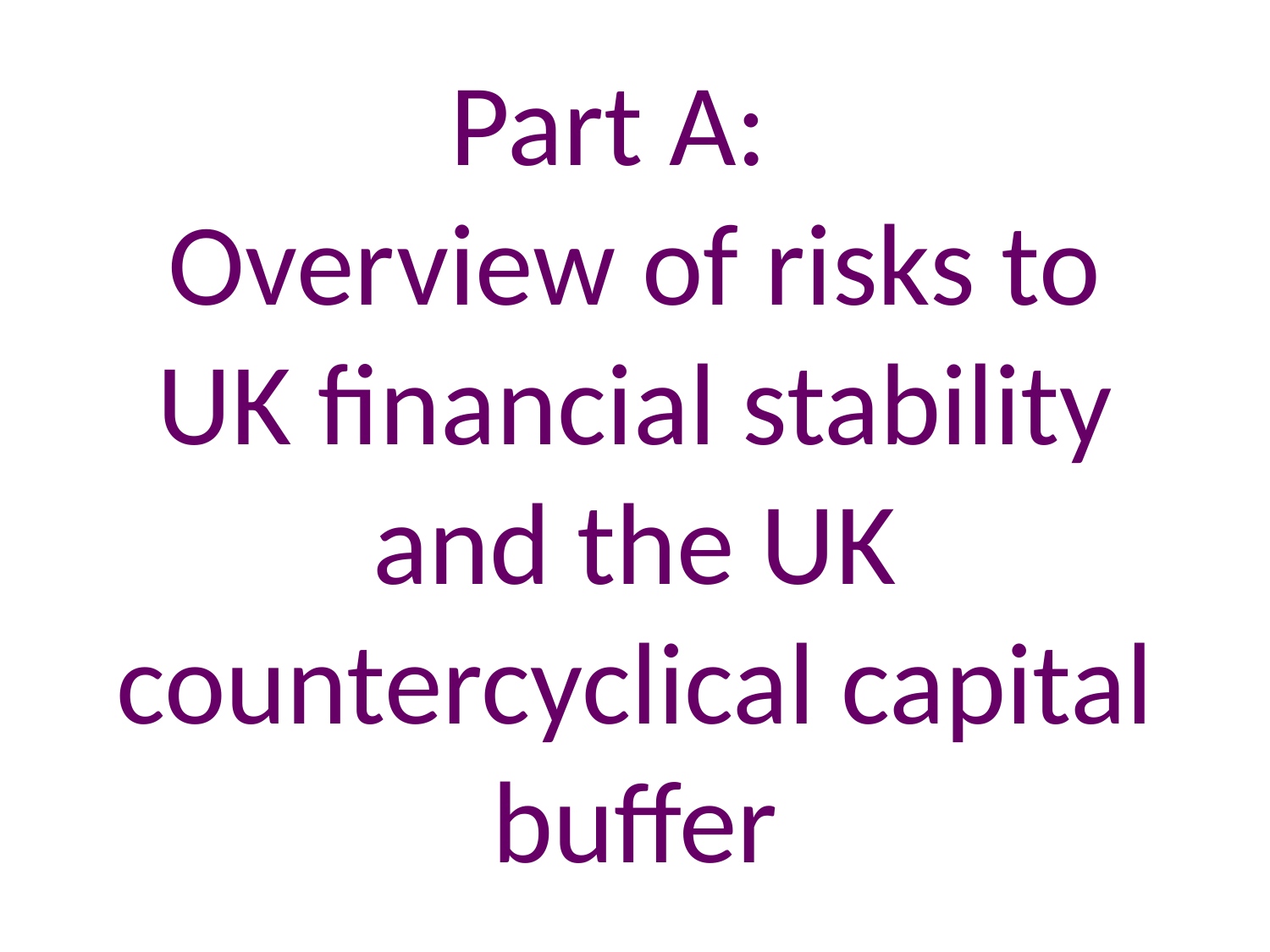

# Part A: Overview of risks to UK financial stability and the UK countercyclical capital buffer